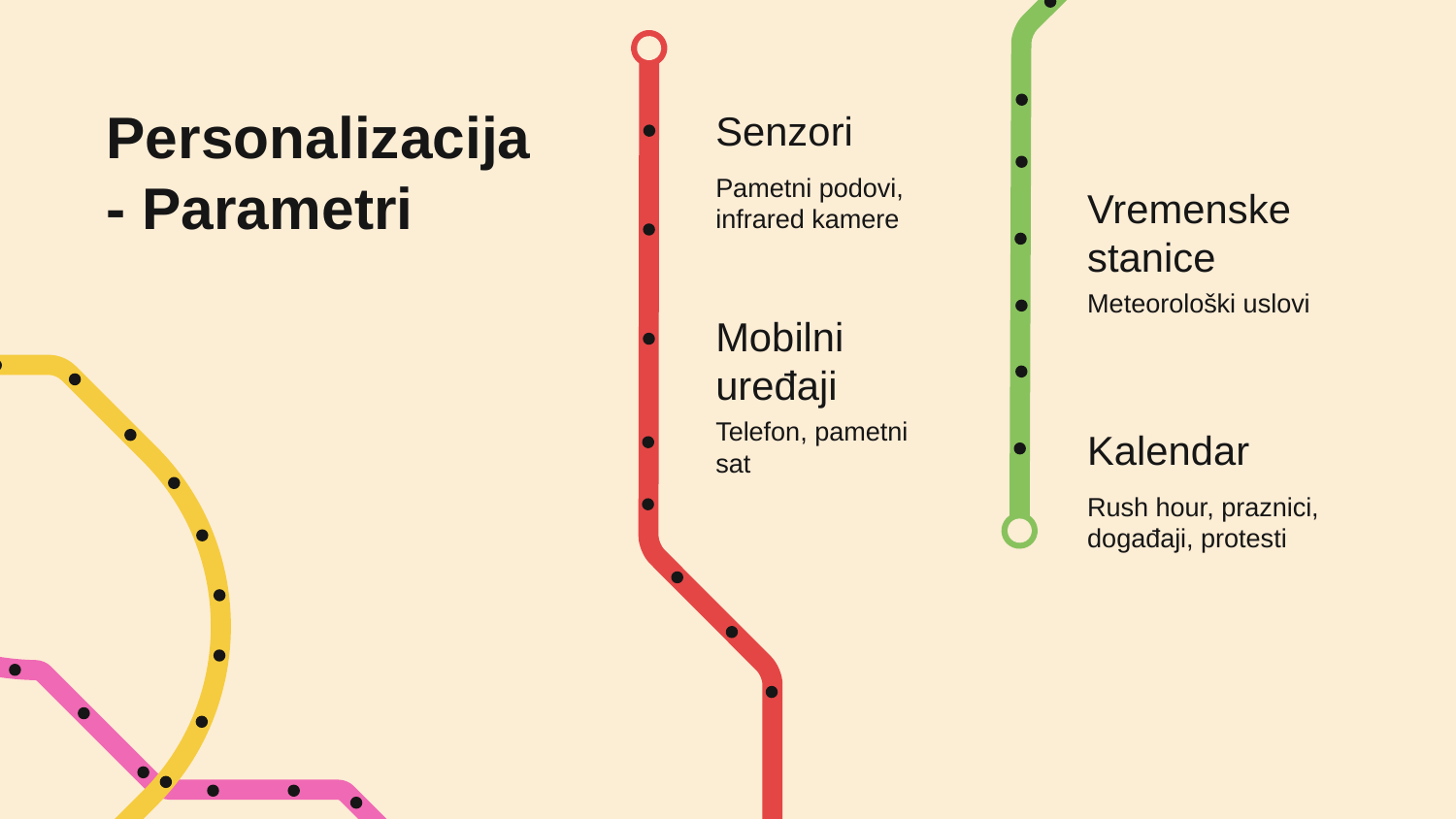

# Personalizacija - Parametri
Senzori

Pametni podovi, infrared kamere
Vremenske stanice
Meteorološki uslovi
Mobilni uređaji

Telefon, pametni sat
Kalendar
Rush hour, praznici, događaji, protesti